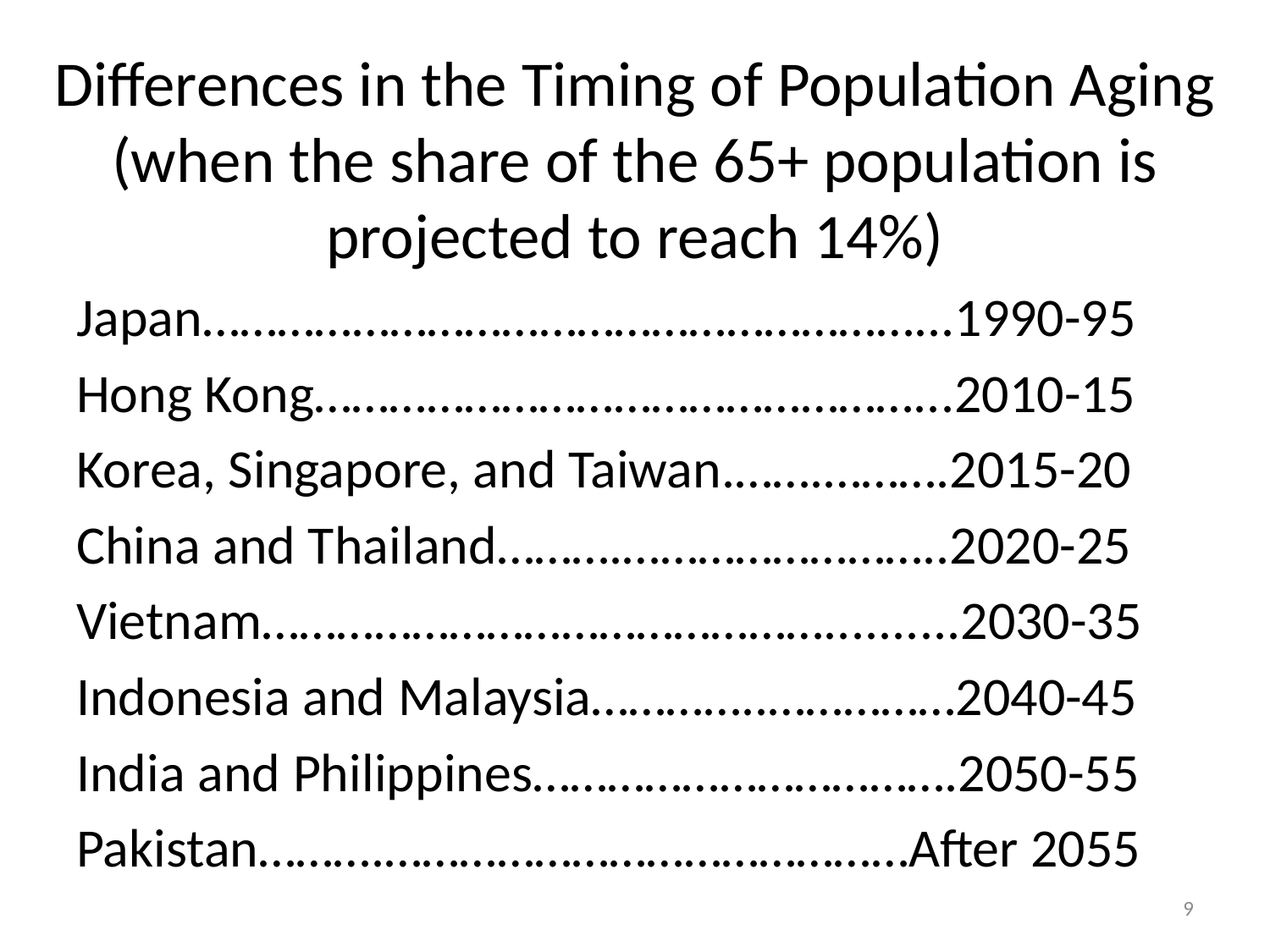

# Differences in the Timing of Population Aging (when the share of the 65+ population is projected to reach 14%)
Japan…………………………………………………...1990-95
Hong Kong…………………………………………...2010-15
Korea, Singapore, and Taiwan.…….……….2015-20
China and Thailand……….……………………..2020-25
Vietnam………………………………………..........2030-35
Indonesia and Malaysia…………..……………2040-45
India and Philippines…………………………….2050-55
Pakistan……….……………………………………After 2055
9